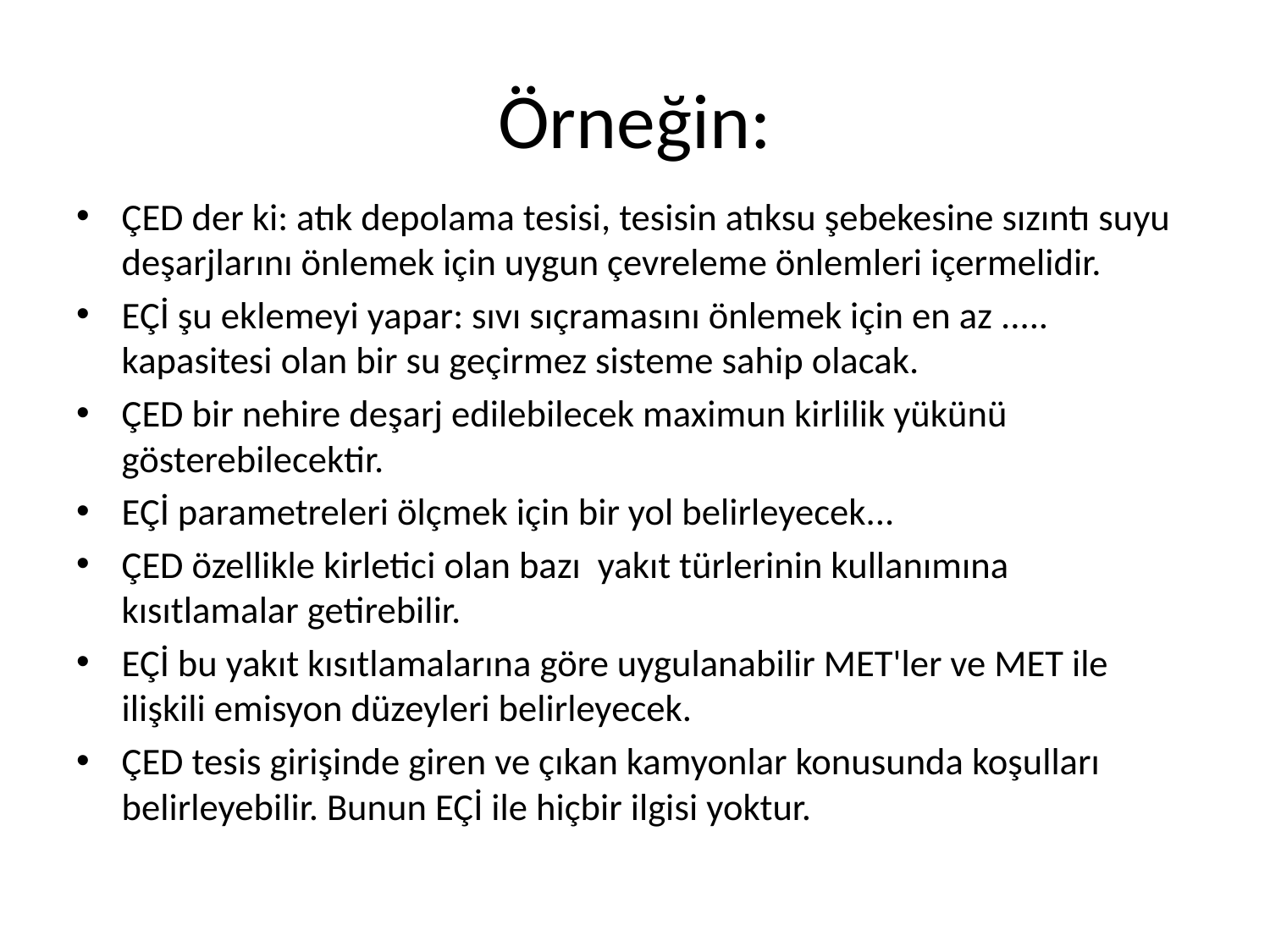

# Örneğin:
ÇED der ki: atık depolama tesisi, tesisin atıksu şebekesine sızıntı suyu deşarjlarını önlemek için uygun çevreleme önlemleri içermelidir.
EÇİ şu eklemeyi yapar: sıvı sıçramasını önlemek için en az ..... kapasitesi olan bir su geçirmez sisteme sahip olacak.
ÇED bir nehire deşarj edilebilecek maximun kirlilik yükünü gösterebilecektir.
EÇİ parametreleri ölçmek için bir yol belirleyecek...
ÇED özellikle kirletici olan bazı  yakıt türlerinin kullanımına kısıtlamalar getirebilir.
EÇİ bu yakıt kısıtlamalarına göre uygulanabilir MET'ler ve MET ile ilişkili emisyon düzeyleri belirleyecek.
ÇED tesis girişinde giren ve çıkan kamyonlar konusunda koşulları belirleyebilir. Bunun EÇİ ile hiçbir ilgisi yoktur.